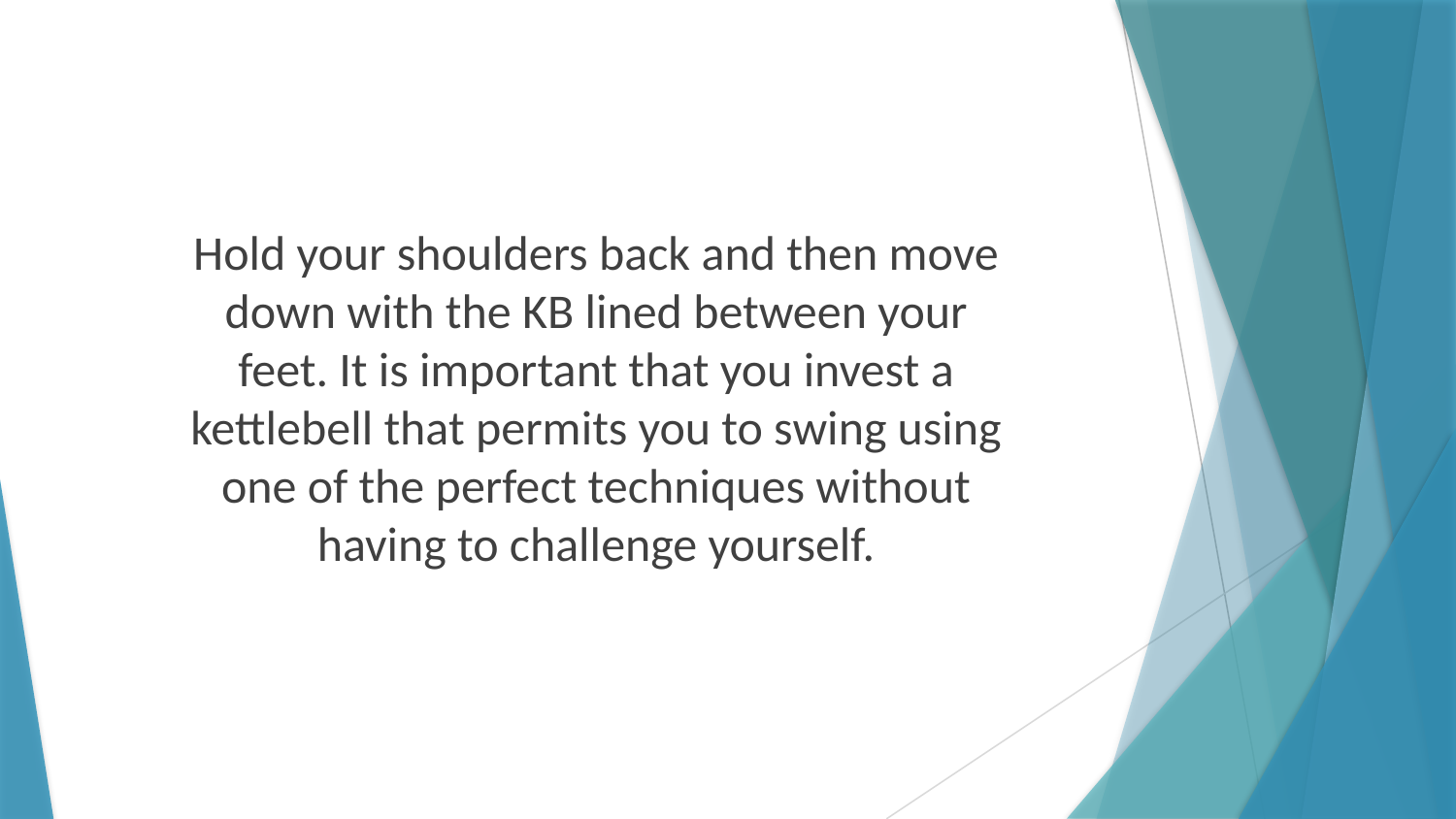

Hold your shoulders back and then move down with the KB lined between your feet. It is important that you invest a kettlebell that permits you to swing using one of the perfect techniques without having to challenge yourself.